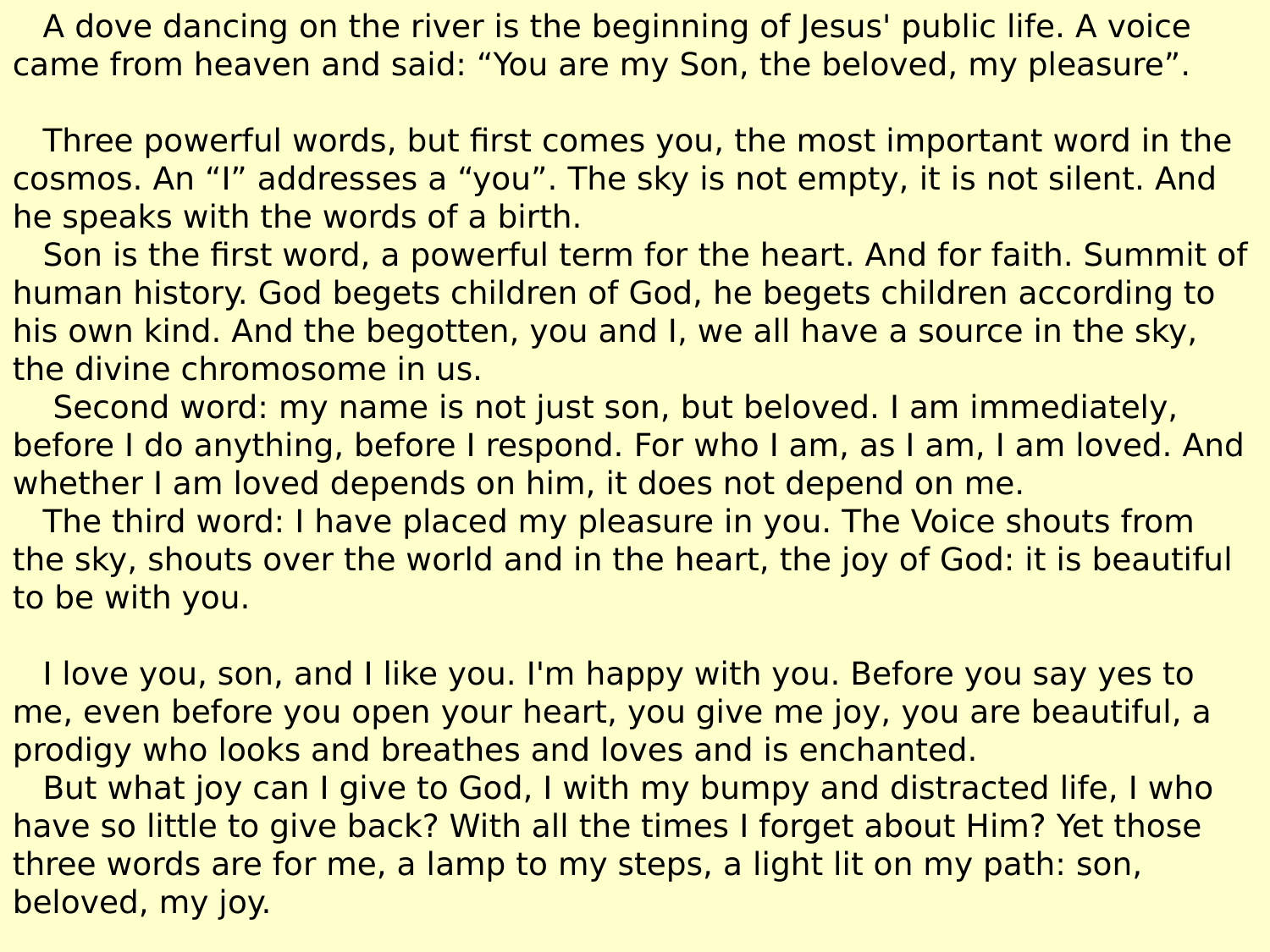

A dove dancing on the river is the beginning of Jesus' public life. A voice came from heaven and said: “You are my Son, the beloved, my pleasure”.

   Three powerful words, but first comes you, the most important word in the cosmos. An “I” addresses a “you”. The sky is not empty, it is not silent. And he speaks with the words of a birth.
   Son is the first word, a powerful term for the heart. And for faith. Summit of human history. God begets children of God, he begets children according to his own kind. And the begotten, you and I, we all have a source in the sky, the divine chromosome in us.
    Second word: my name is not just son, but beloved. I am immediately, before I do anything, before I respond. For who I am, as I am, I am loved. And whether I am loved depends on him, it does not depend on me.
   The third word: I have placed my pleasure in you. The Voice shouts from the sky, shouts over the world and in the heart, the joy of God: it is beautiful to be with you.

   I love you, son, and I like you. I'm happy with you. Before you say yes to me, even before you open your heart, you give me joy, you are beautiful, a prodigy who looks and breathes and loves and is enchanted.
   But what joy can I give to God, I with my bumpy and distracted life, I who have so little to give back? With all the times I forget about Him? Yet those three words are for me, a lamp to my steps, a light lit on my path: son, beloved, my joy.